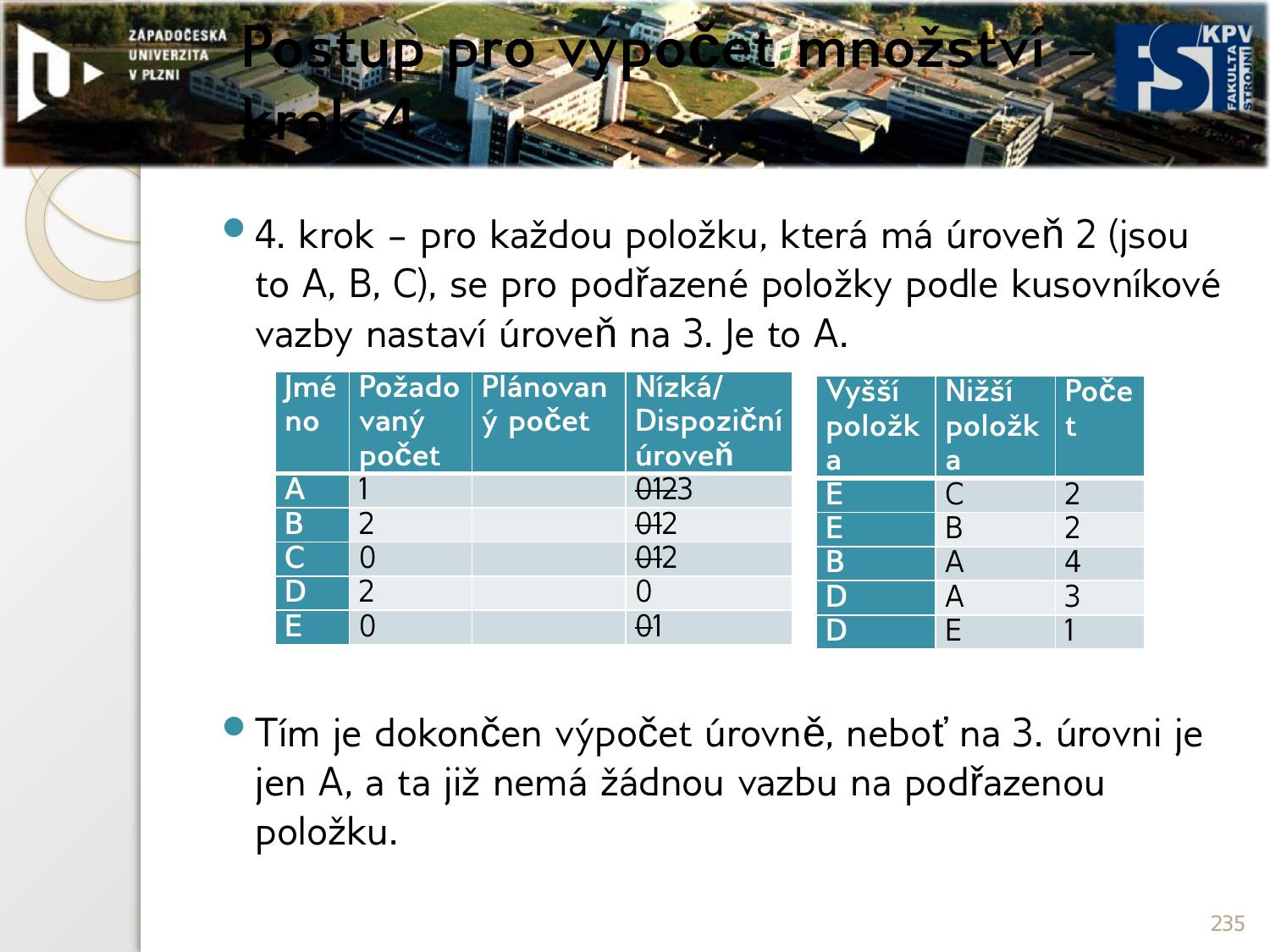

# Postup pro výpočet množství – krok 4
4. krok – pro každou položku, která má úroveň 2 (jsou to A, B, C), se pro podřazené položky podle kusovníkové vazby nastaví úroveň na 3. Je to A.

Tím je dokončen výpočet úrovně, neboť na 3. úrovni je jen A, a ta již nemá žádnou vazbu na podřazenou položku.

| Jméno | Požadovaný počet | Plánovaný počet | Nízká/Dispoziční úroveň |
| --- | --- | --- | --- |
| A | 1 |  | 0123 |
| B | 2 |  | 012 |
| C | 0 |  | 012 |
| D | 2 |  | 0 |
| E | 0 |  | 01 |
| Vyšší položka | Nižší položka | Počet |
| --- | --- | --- |
| E | C | 2 |
| E | B | 2 |
| B | A | 4 |
| D | A | 3 |
| D | E | 1 |
235